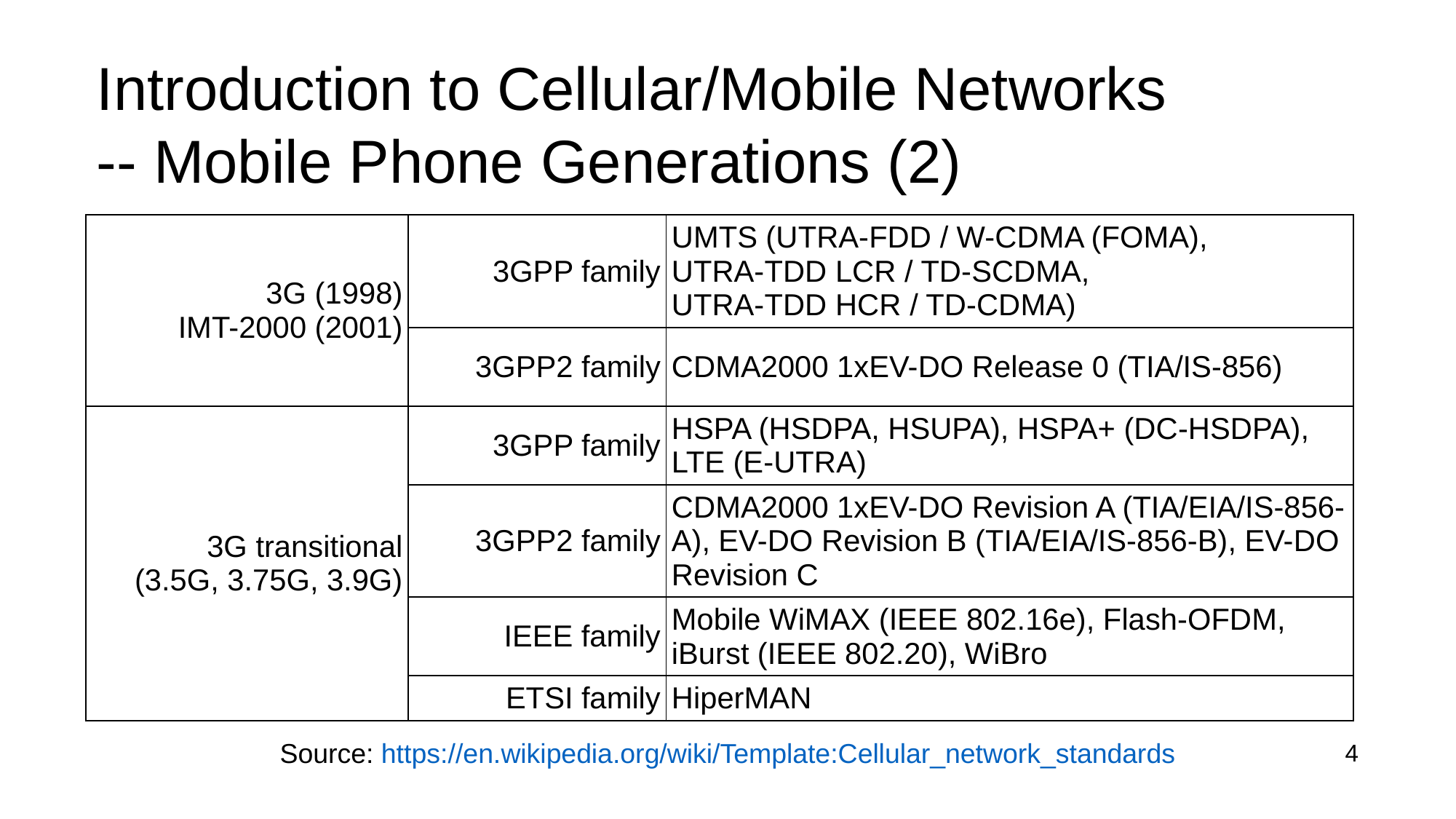

# Introduction to Cellular/Mobile Networks -- Mobile Phone Generations (2)
| 3G (1998) IMT-2000 (2001) | 3GPP family | UMTS (UTRA-FDD / W-CDMA (FOMA), UTRA-TDD LCR / TD-SCDMA, UTRA-TDD HCR / TD-CDMA) |
| --- | --- | --- |
|  | 3GPP2 family | CDMA2000 1xEV-DO Release 0 (TIA/IS-856) |
| 3G transitional (3.5G, 3.75G, 3.9G) | 3GPP family | HSPA (HSDPA, HSUPA), HSPA+ (DC-HSDPA), LTE (E-UTRA) |
|  | 3GPP2 family | CDMA2000 1xEV-DO Revision A (TIA/EIA/IS-856-A), EV-DO Revision B (TIA/EIA/IS-856-B), EV-DO Revision C |
|  | IEEE family | Mobile WiMAX (IEEE 802.16e), Flash-OFDM, iBurst (IEEE 802.20), WiBro |
|  | ETSI family | HiperMAN |
Source: https://en.wikipedia.org/wiki/Template:Cellular_network_standards
4